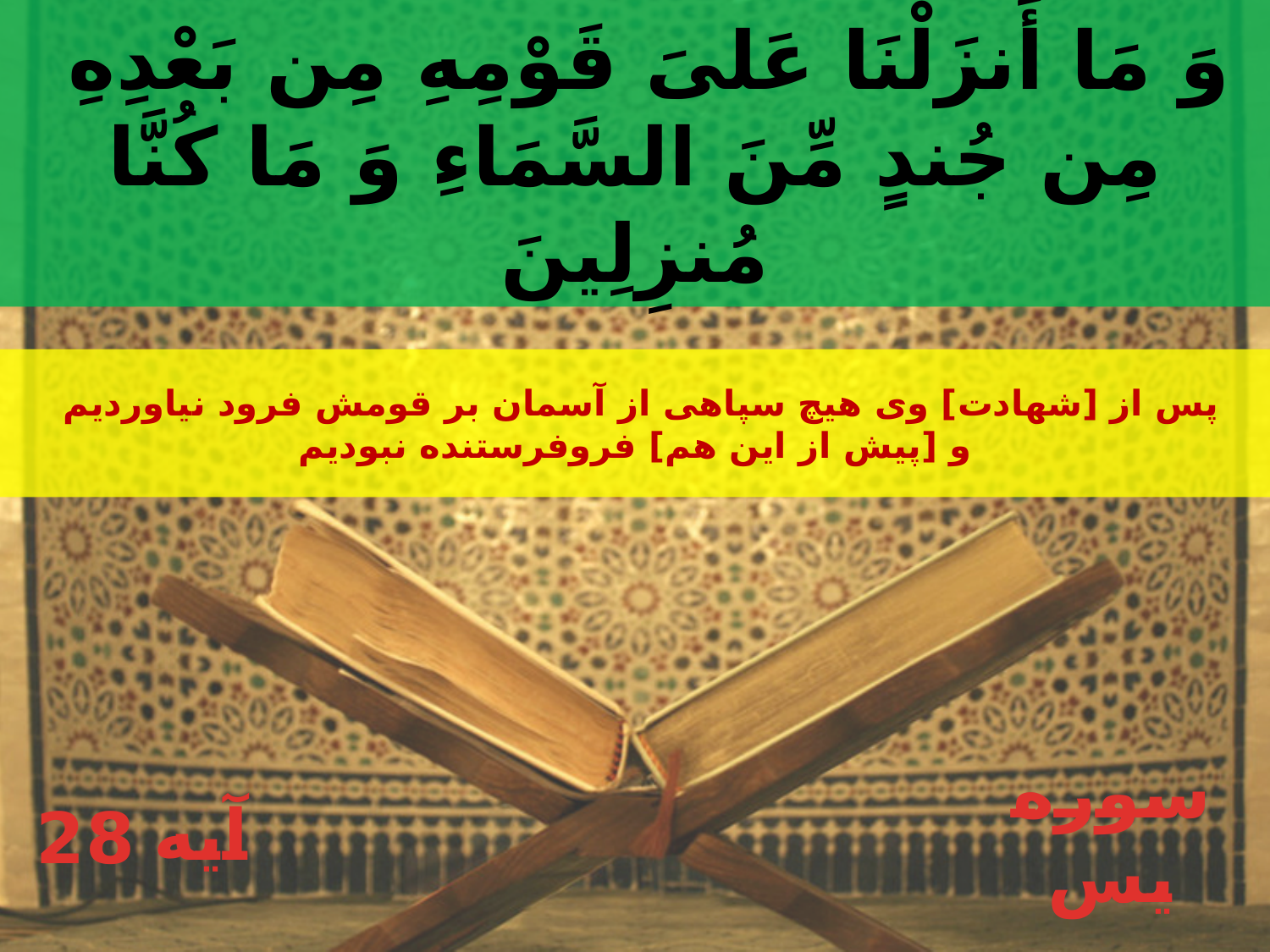

وَ مَا أَنزَلْنَا عَلىَ‏ قَوْمِهِ مِن بَعْدِهِ
مِن جُندٍ مِّنَ السَّمَاءِ وَ مَا كُنَّا مُنزِلِينَ
پس از [شهادت‏] وى هيچ سپاهى از آسمان بر قومش فرود نياورديم
و [پيش از اين هم‏] فروفرستنده نبوديم
28